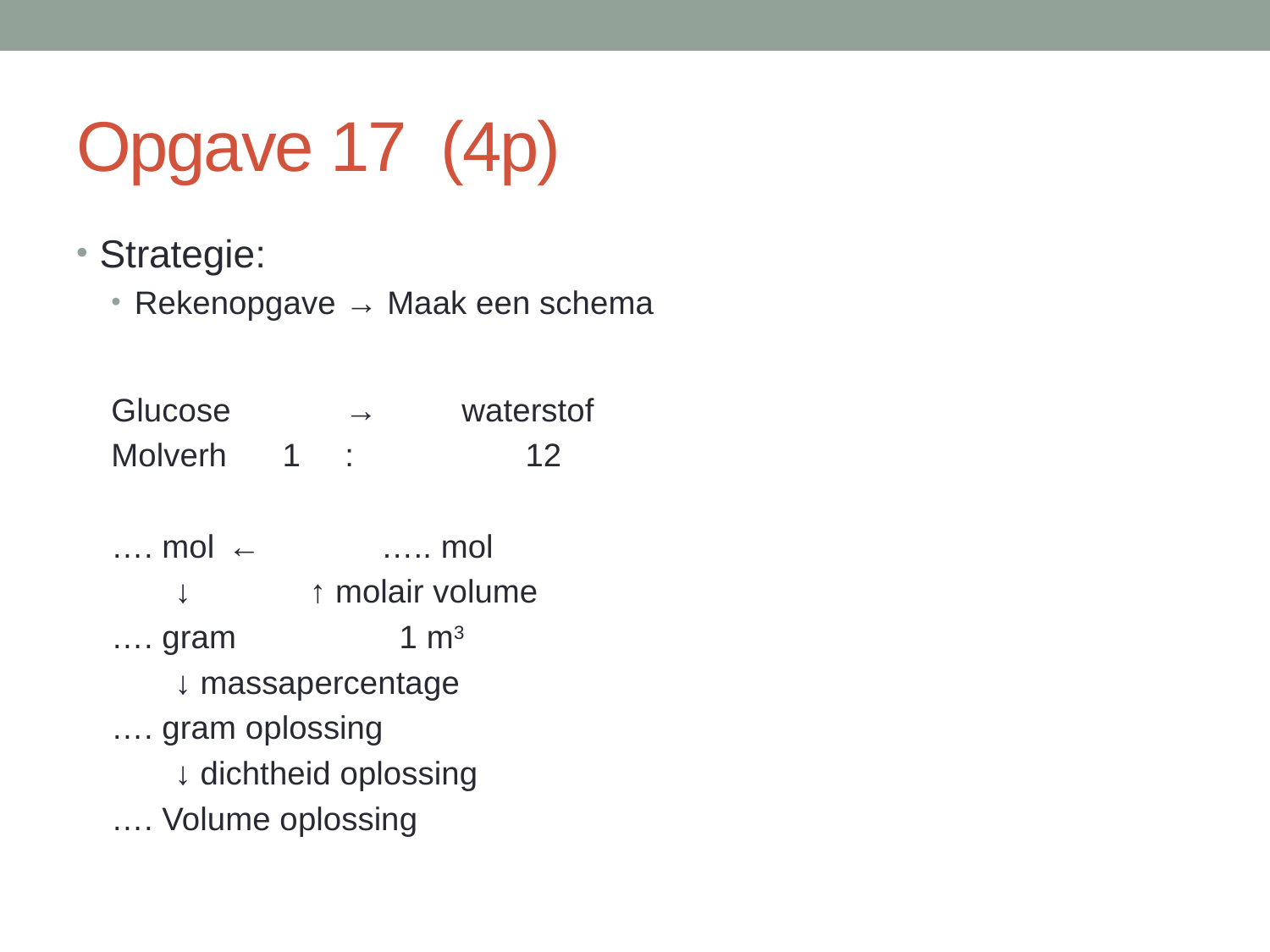

# Opgave 17  (4p)
Strategie:
Rekenopgave → Maak een schema

		Glucose 	→     		waterstof
Molverh	      1		:		       12

		…. mol		←		    ….. mol
		       ↓				         ↑ molair volume
		…. gram 			      1 m3
		       ↓ massapercentage
		…. gram oplossing
		       ↓ dichtheid oplossing
		…. Volume oplossing